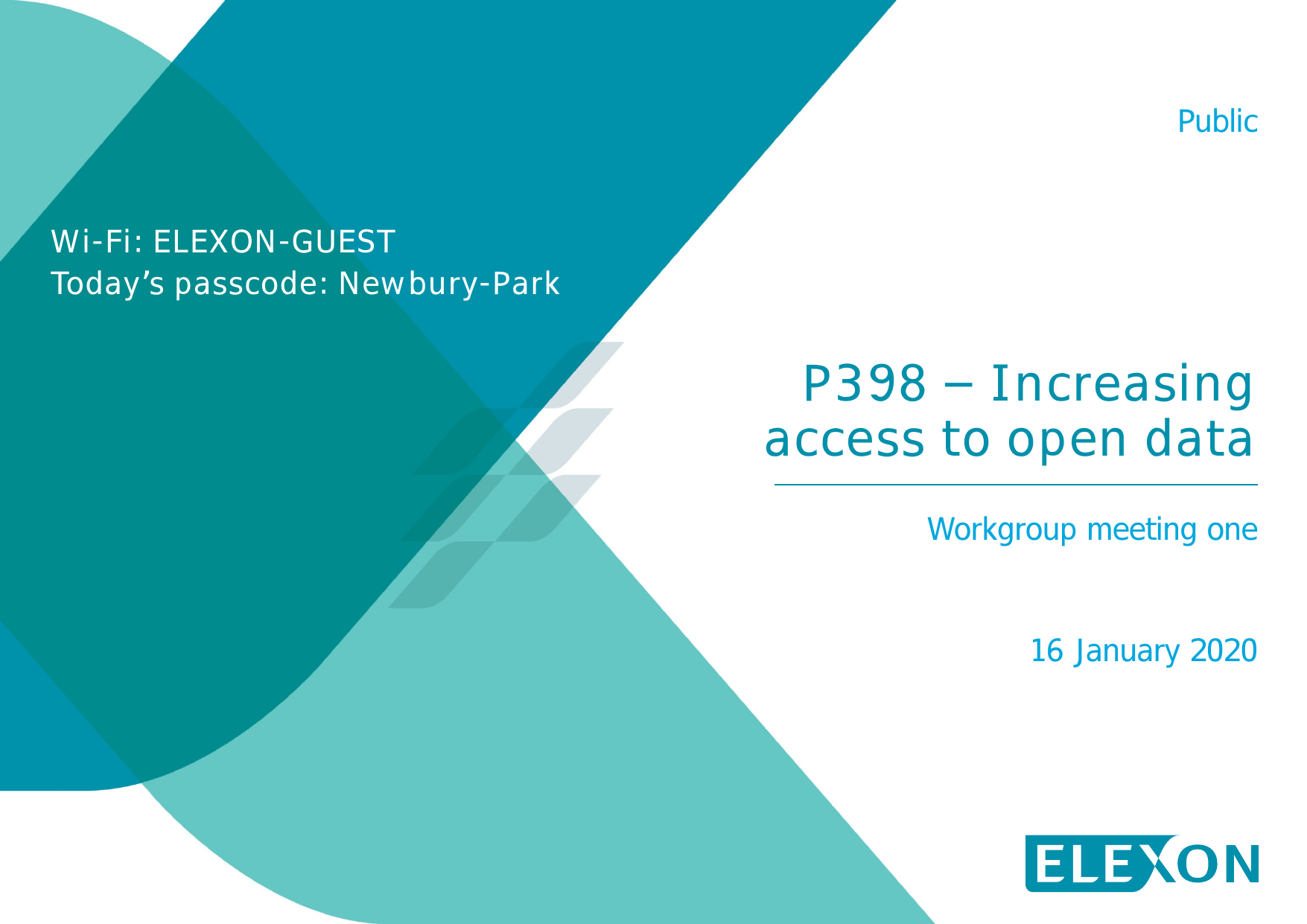

Public
Wi-Fi: ELEXON-GUEST
Today’s passcode: Newbury-Park
# P398 – Increasing access to open data
Workgroup meeting one
16 January 2020